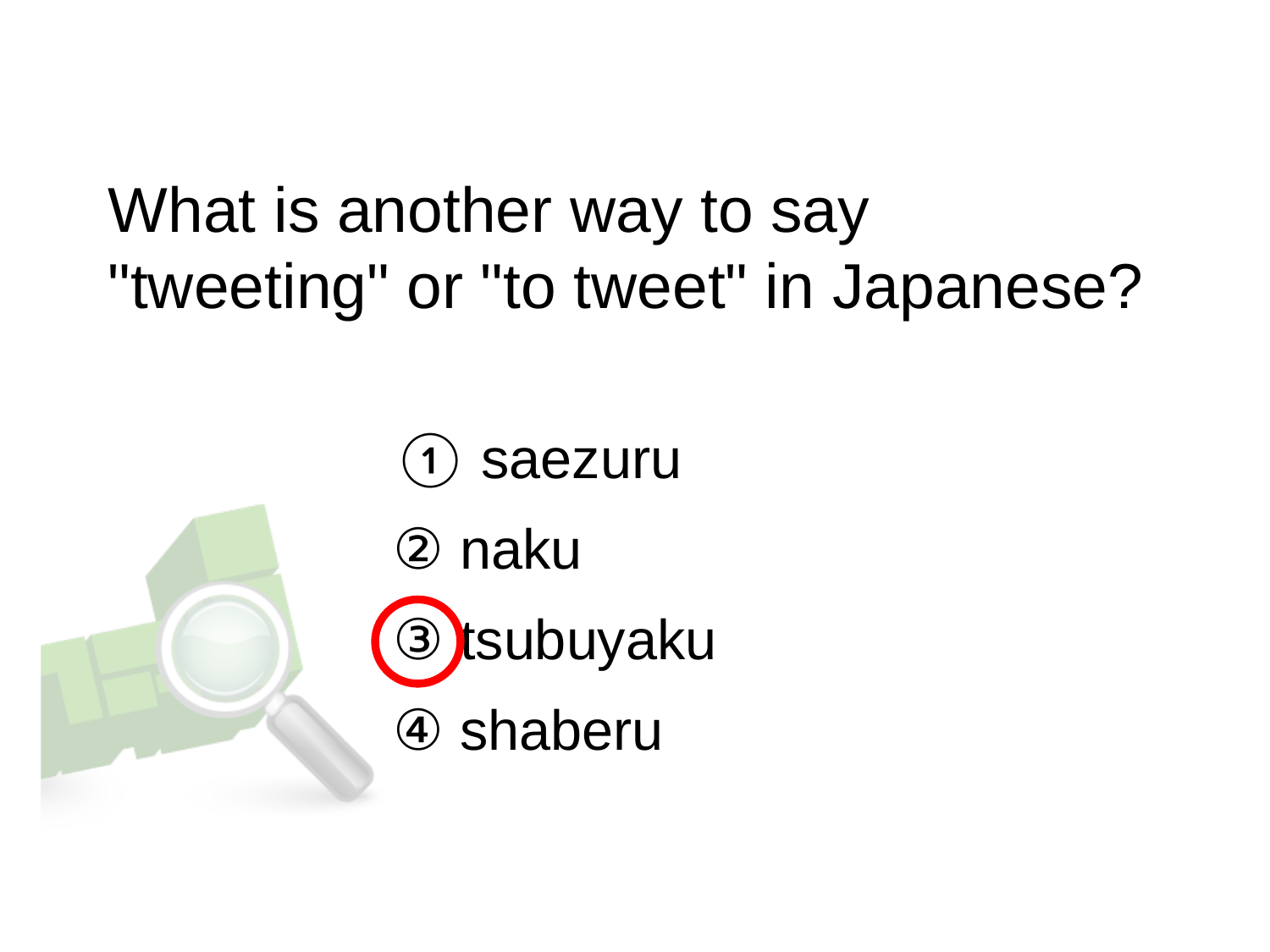

What is another way to say "tweeting" or "to tweet" in Japanese?
① saezuru
② naku
③ tsubuyaku
④ shaberu